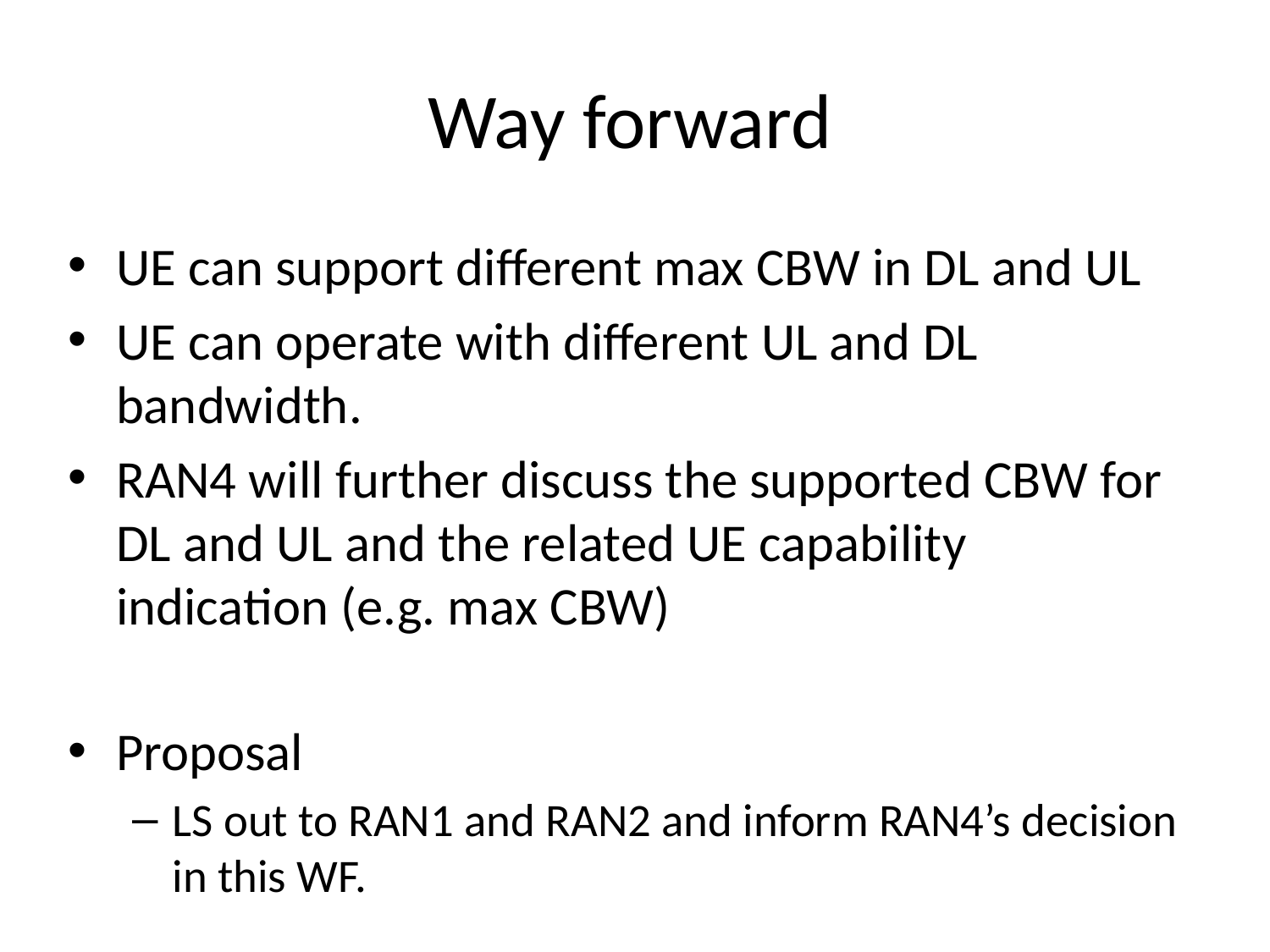

# Way forward
UE can support different max CBW in DL and UL
UE can operate with different UL and DL bandwidth.
RAN4 will further discuss the supported CBW for DL and UL and the related UE capability indication (e.g. max CBW)

Proposal
LS out to RAN1 and RAN2 and inform RAN4’s decision in this WF.